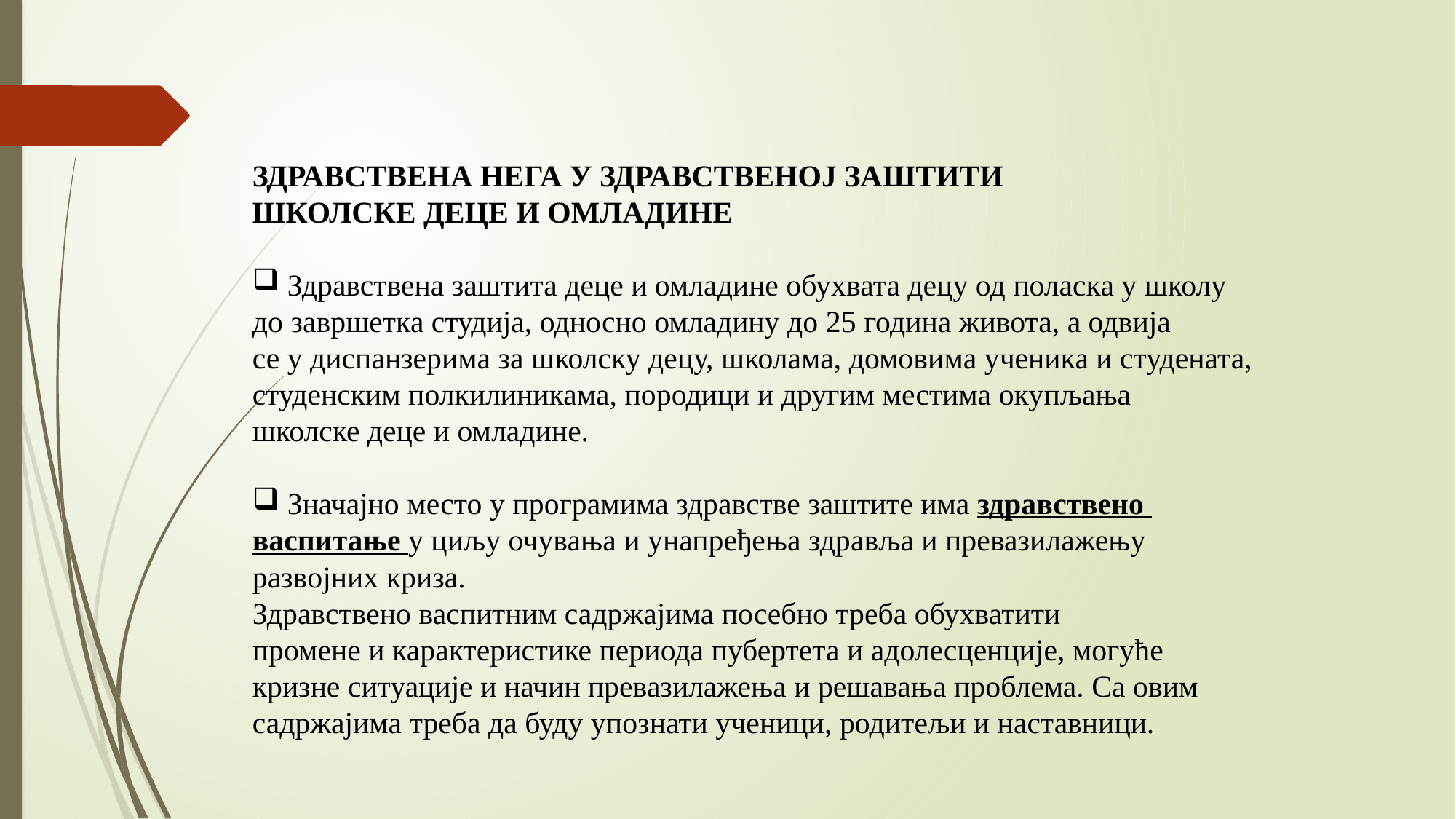

ЗДРАВСТВЕНА НЕГА У ЗДРАВСТВЕНОЈ ЗАШТИТИ
ШКОЛСКЕ ДЕЦЕ И ОМЛАДИНЕ

 Здравствена заштита деце и омладине обухвата децу од поласка у школу
до завршетка студија, односно омладину до 25 година живота, а одвија
се у диспанзерима за школску децу, школама, домовима ученика и студената,
студенским полкилиникама, породици и другим местима окупљања
школске деце и омладине.

 Значајно место у програмима здравстве заштите има здравствено
васпитање у циљу очувања и унапређења здравља и превазилажењу
развојних криза.
Здравствено васпитним садржајима посебно треба обухватити
промене и карактеристике периода пубертета и адолесценције, могуће
кризне ситуације и начин превазилажења и решавања проблема. Са овим
садржајима треба да буду упознати ученици, родитељи и наставници.